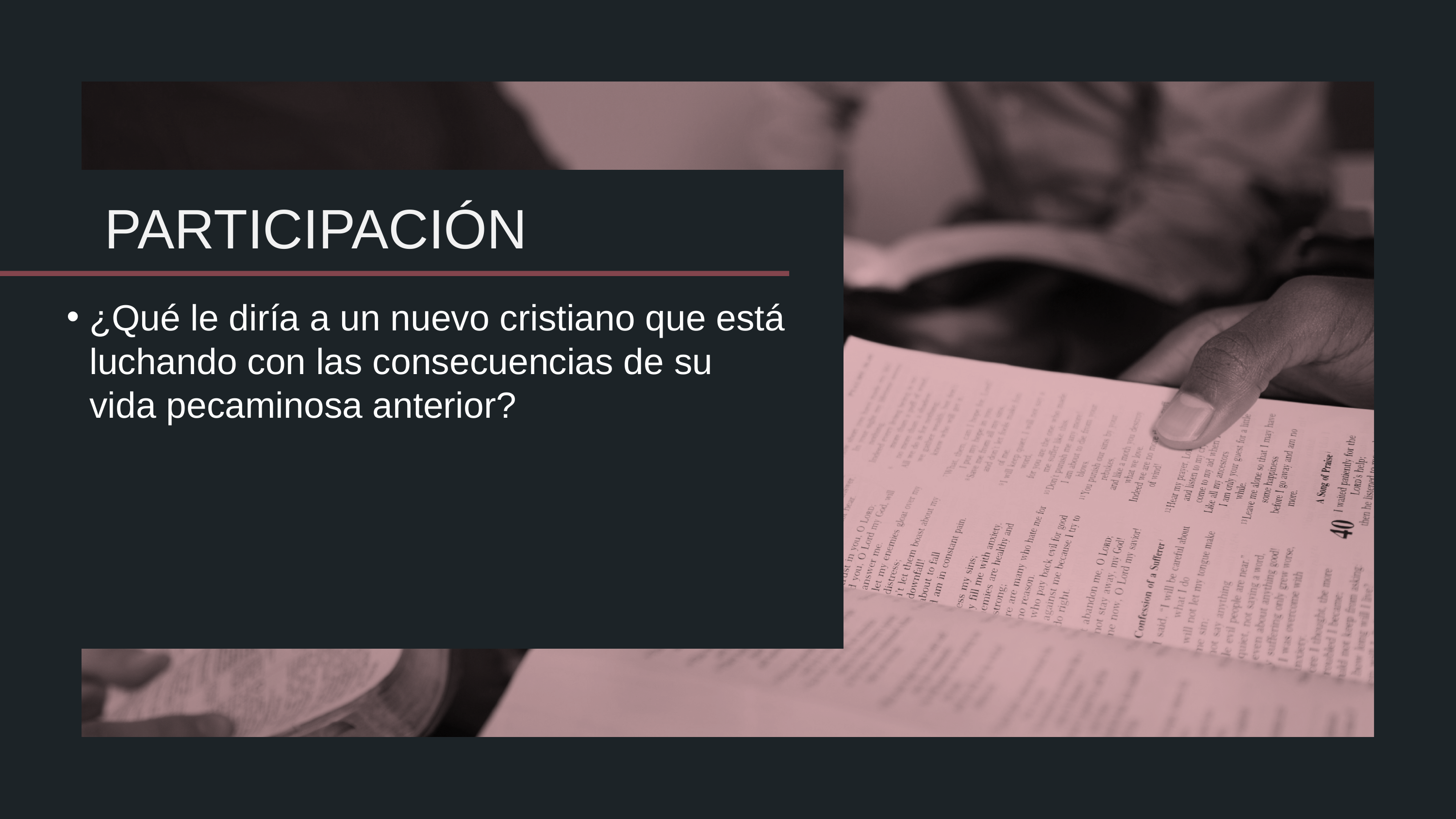

¿Qué le diría a un nuevo cristiano que está luchando con las consecuencias de su vida pecaminosa anterior?